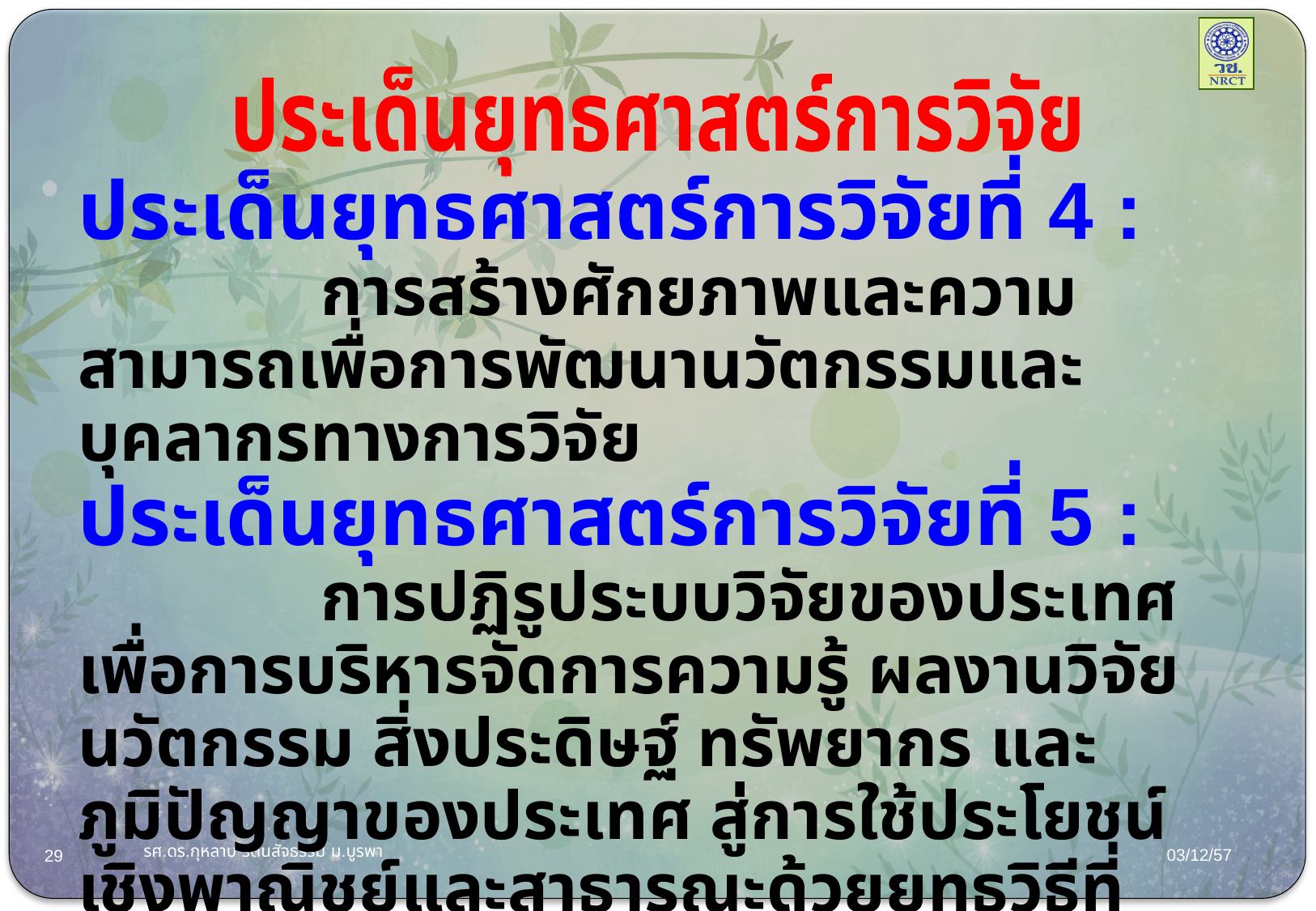

ประเด็นยุทธศาสตร์การวิจัย
ประเด็นยุทธศาสตร์การวิจัยที่ 4 :
		การสร้างศักยภาพและความสามารถเพื่อการพัฒนานวัตกรรมและบุคลากรทางการวิจัย
ประเด็นยุทธศาสตร์การวิจัยที่ 5 :
		การปฏิรูประบบวิจัยของประเทศเพื่อการบริหารจัดการความรู้ ผลงานวิจัย นวัตกรรม สิ่งประดิษฐ์ ทรัพยากร และภูมิปัญญาของประเทศ สู่การใช้ประโยชน์ เชิงพาณิชย์และสาธารณะด้วยยุทธวิธีที่เหมาะสม ที่เข้าถึงประชาชนและประชาสังคมอย่างแพร่หลาย
รศ.ดร.กุหลาบ รัตนสัจธรรม ม.บูรพา
03/12/57
29